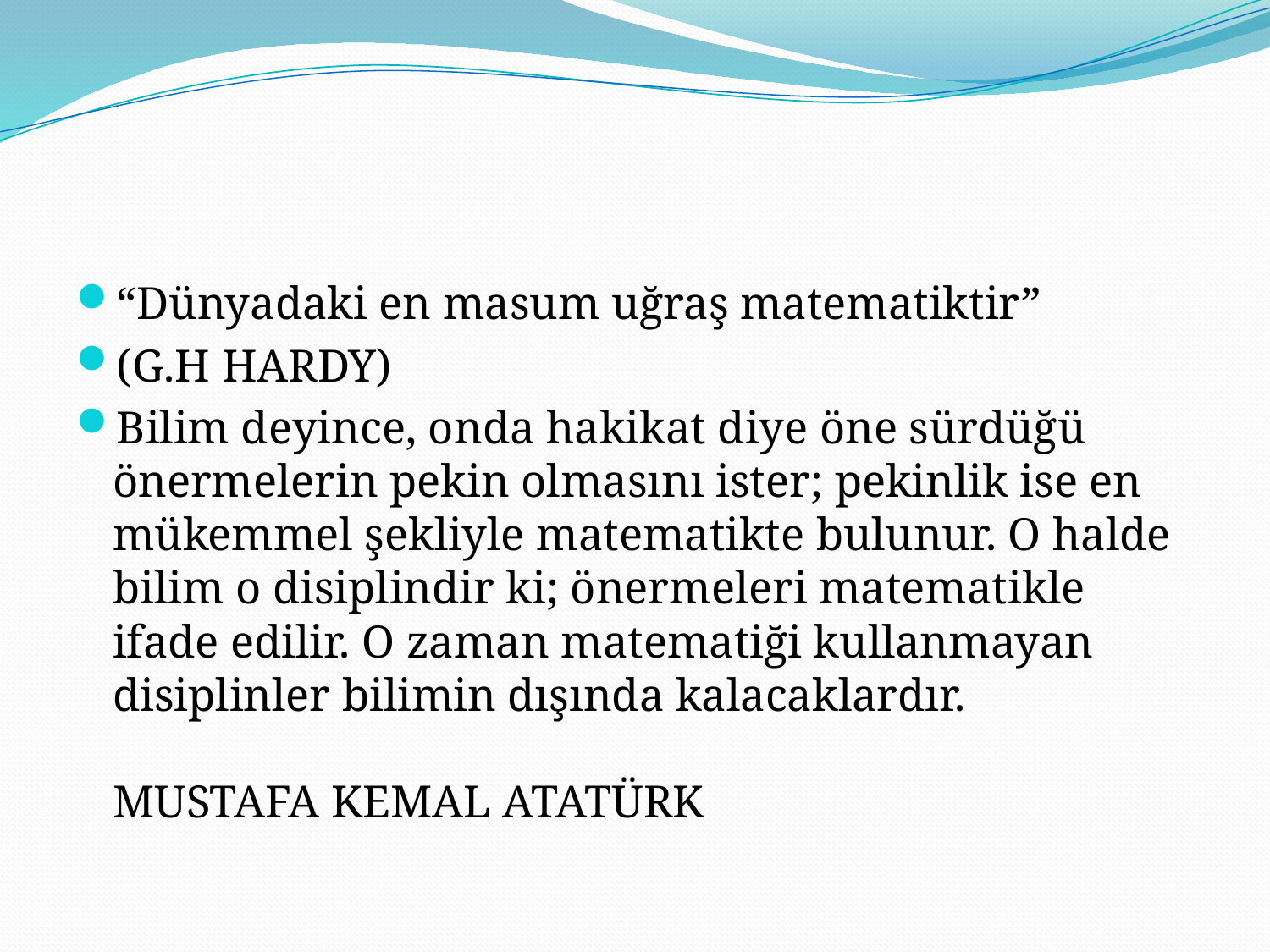

#
“Dünyadaki en masum uğraş matematiktir”
(G.H HARDY)
Bilim deyince, onda hakikat diye öne sürdüğü önermelerin pekin olmasını ister; pekinlik ise en mükemmel şekliyle matematikte bulunur. O halde bilim o disiplindir ki; önermeleri matematikle ifade edilir. O zaman matematiği kullanmayan disiplinler bilimin dışında kalacaklardır.
MUSTAFA KEMAL ATATÜRK